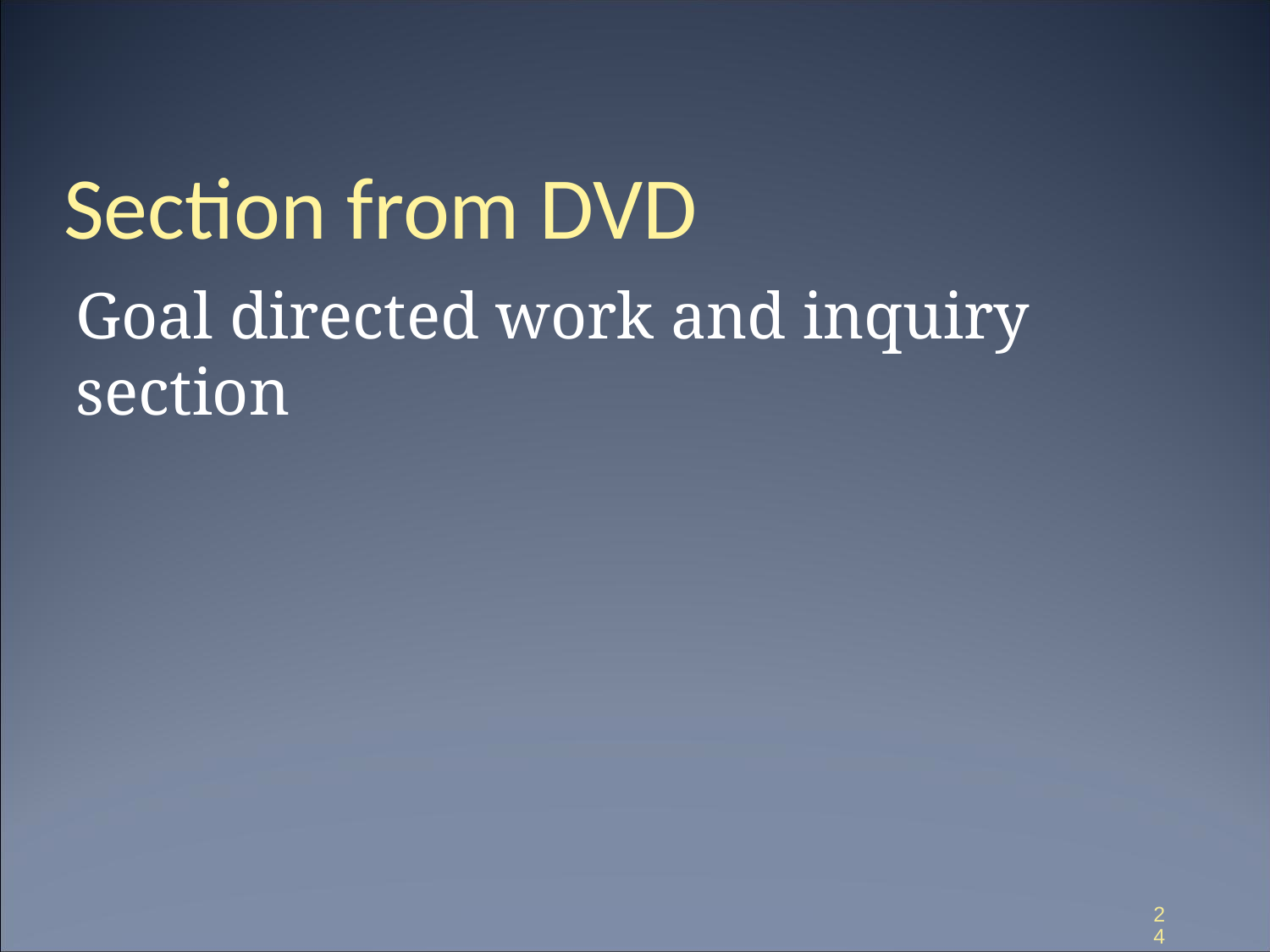

# Section from DVD
Goal directed work and inquiry section
24